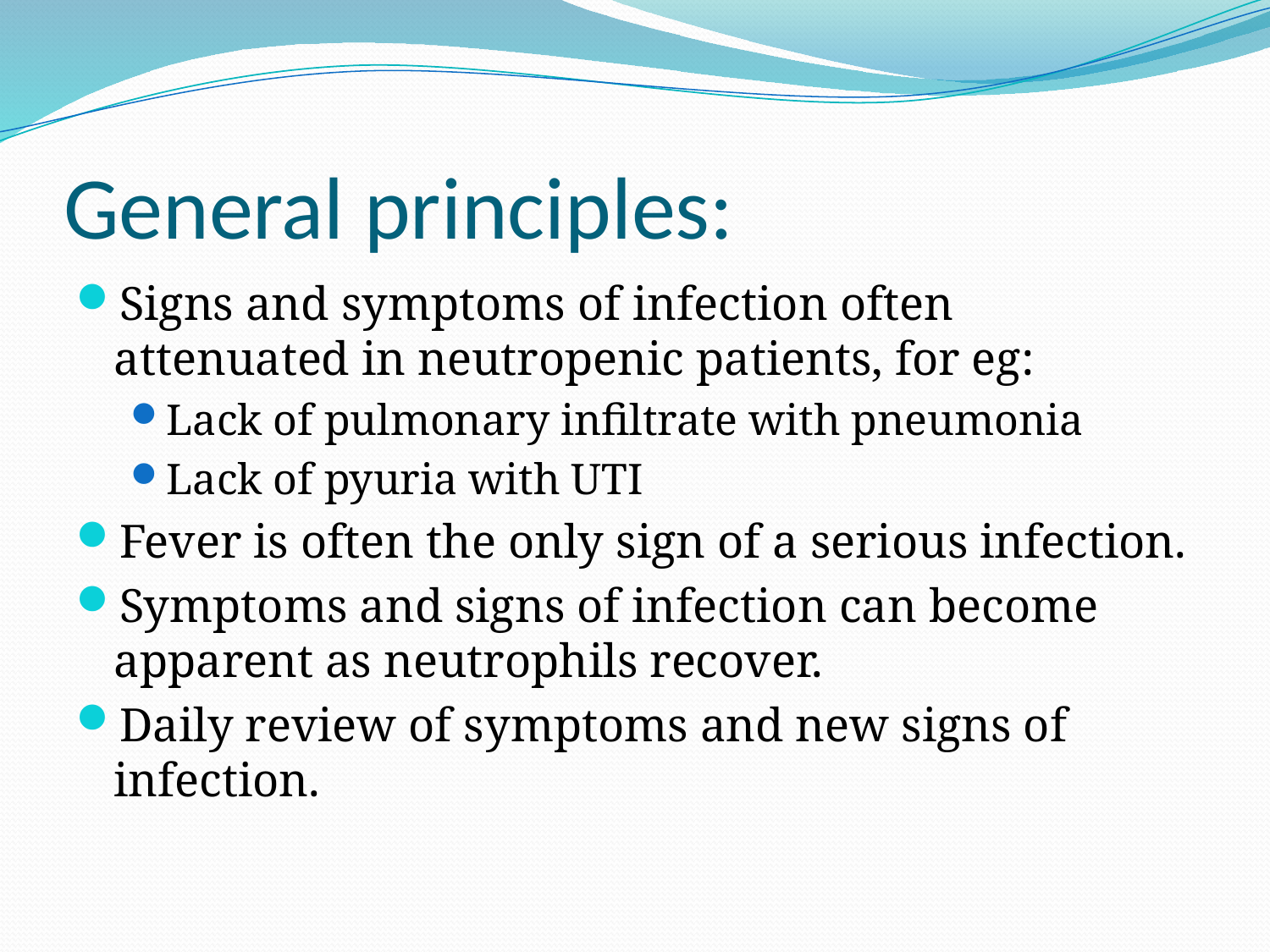

# General principles:
Signs and symptoms of infection often attenuated in neutropenic patients, for eg:
Lack of pulmonary infiltrate with pneumonia
Lack of pyuria with UTI
Fever is often the only sign of a serious infection.
Symptoms and signs of infection can become apparent as neutrophils recover.
Daily review of symptoms and new signs of infection.